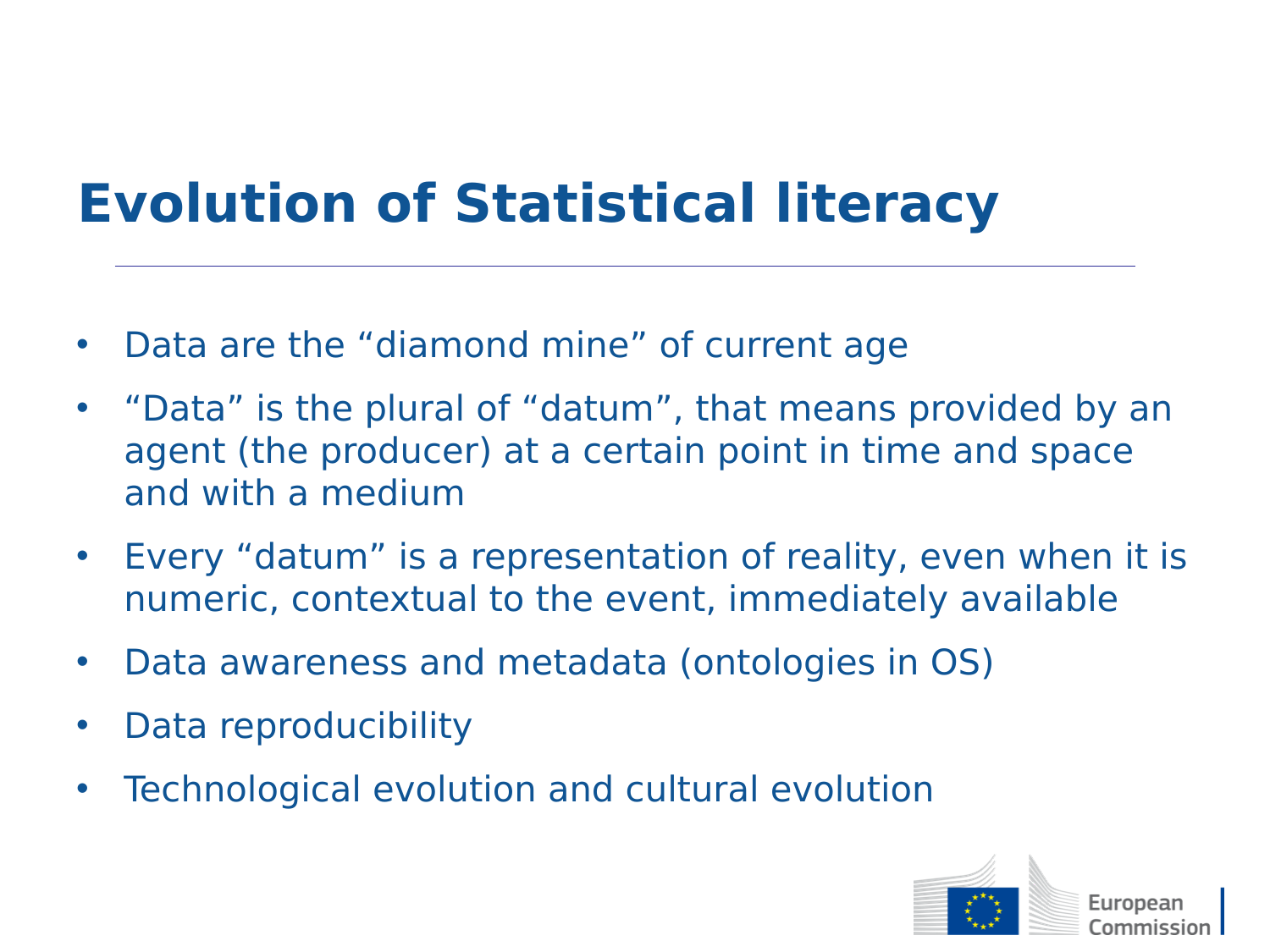

# Evolution of Statistical literacy
Data are the “diamond mine” of current age
“Data” is the plural of “datum”, that means provided by an agent (the producer) at a certain point in time and space and with a medium
Every “datum” is a representation of reality, even when it is numeric, contextual to the event, immediately available
Data awareness and metadata (ontologies in OS)
Data reproducibility
Technological evolution and cultural evolution